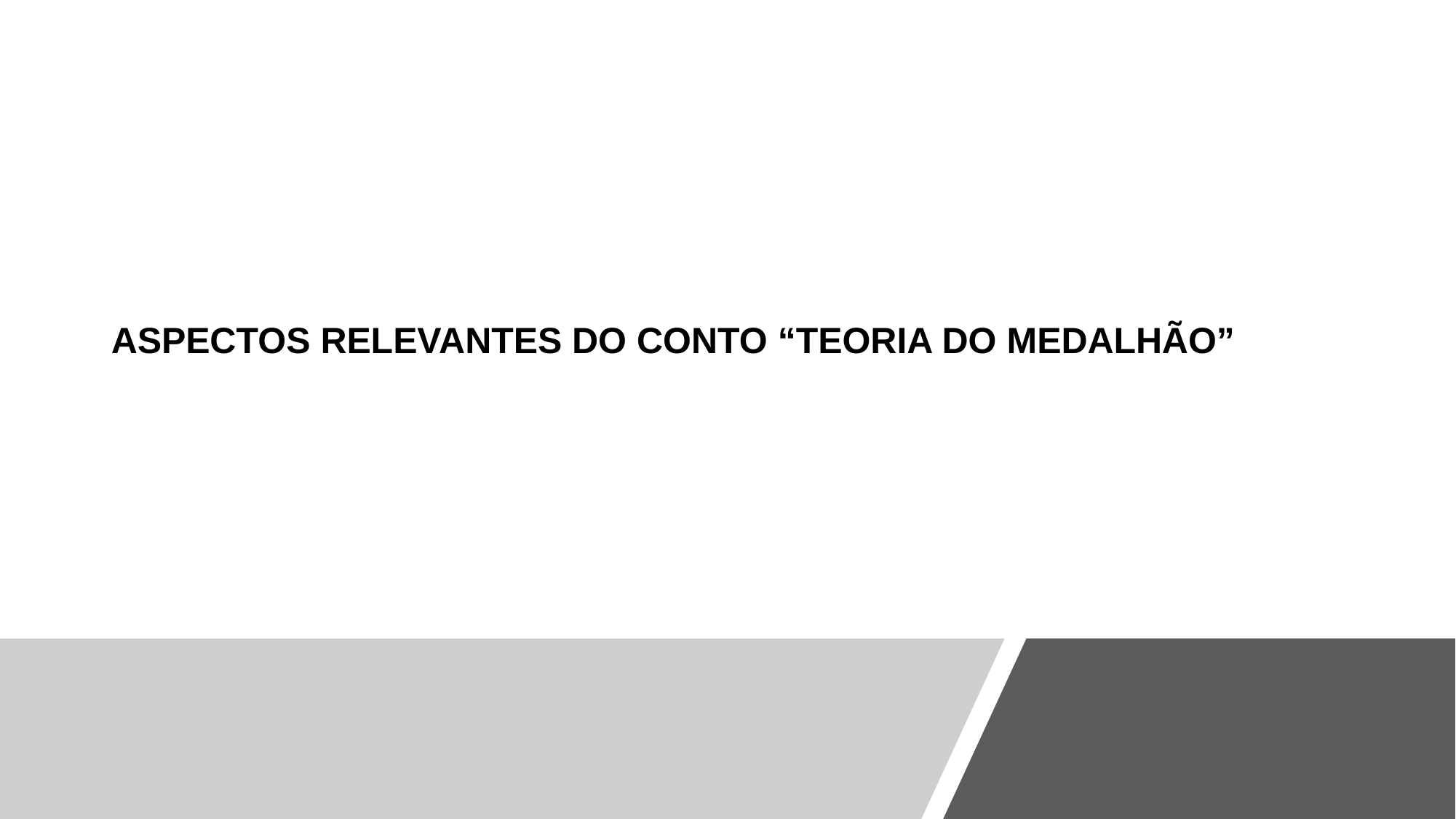

ASPECTOS RELEVANTES DO CONTO “TEORIA DO MEDALHÃO”

#